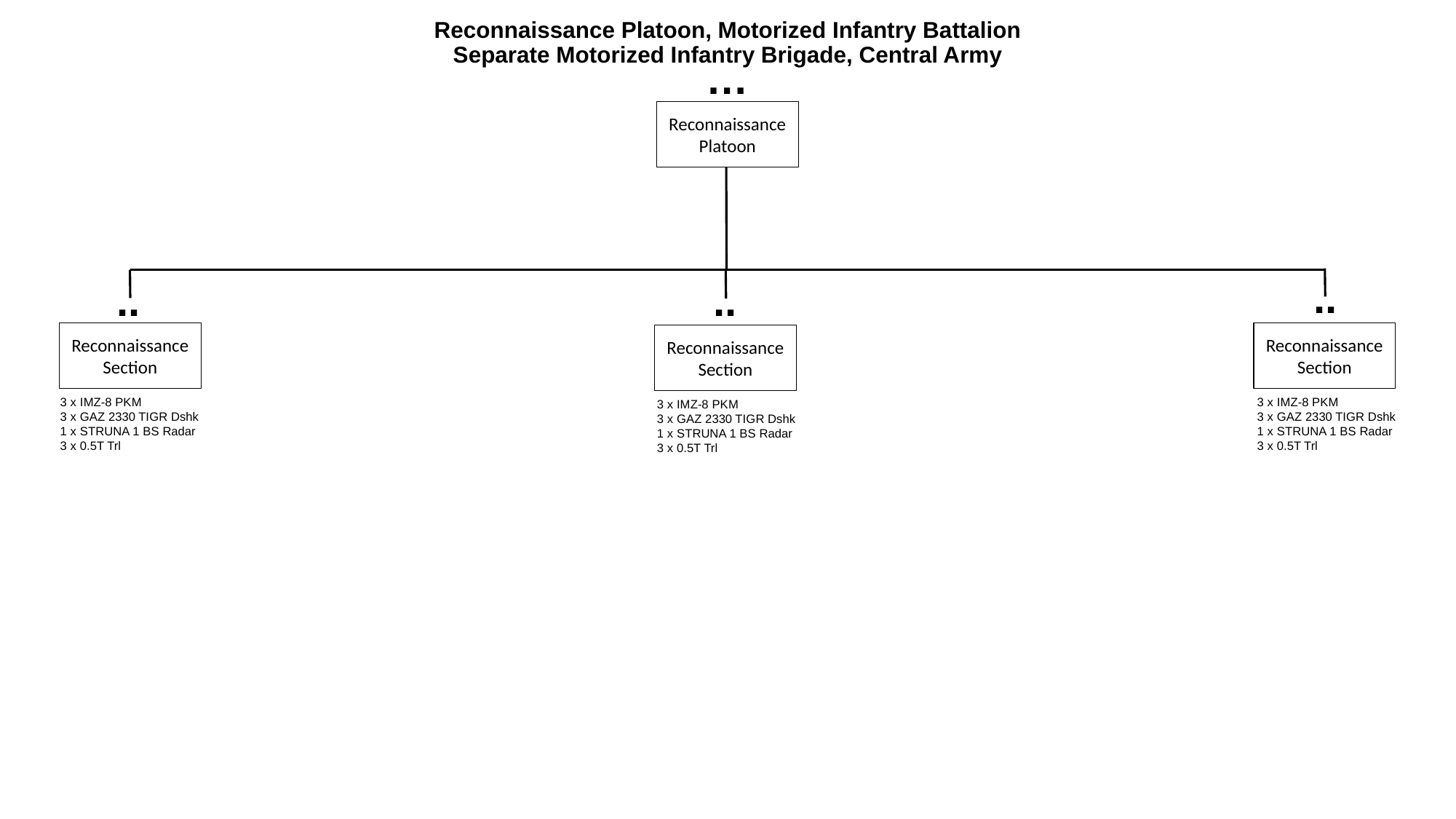

# Reconnaissance Platoon, Motorized Infantry Battalion Separate Motorized Infantry Brigade, Central Army
…
Reconnaissance
Platoon
..
..
..
Reconnaissance
Section
Reconnaissance
Section
Reconnaissance
Section
3 x IMZ-8 PKM
3 x GAZ 2330 TIGR Dshk
1 x STRUNA 1 BS Radar
3 x 0.5T Trl
3 x IMZ-8 PKM
3 x GAZ 2330 TIGR Dshk
1 x STRUNA 1 BS Radar
3 x 0.5T Trl
3 x IMZ-8 PKM
3 x GAZ 2330 TIGR Dshk
1 x STRUNA 1 BS Radar
3 x 0.5T Trl